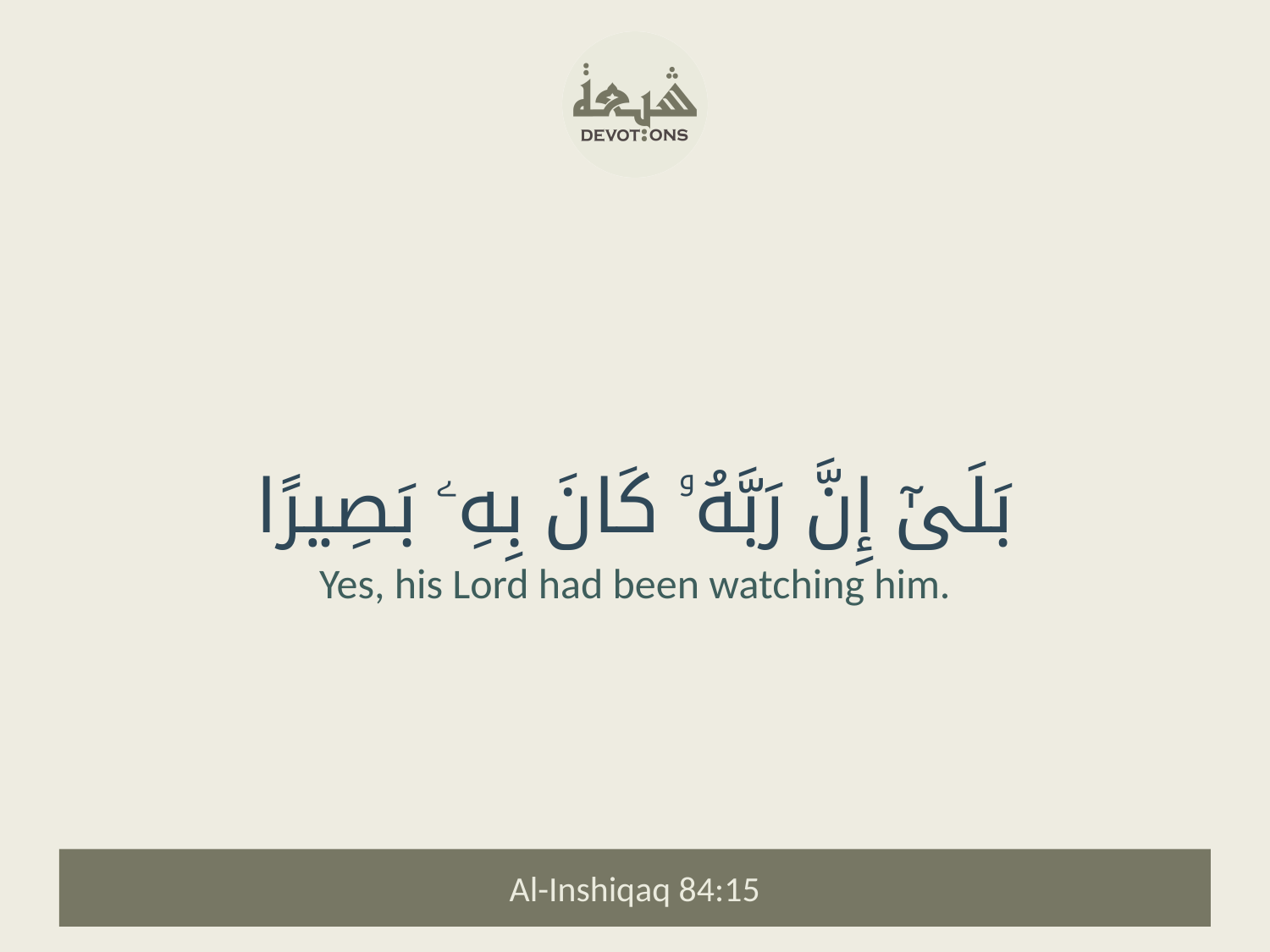

بَلَىٰٓ إِنَّ رَبَّهُۥ كَانَ بِهِۦ بَصِيرًا
Yes, his Lord had been watching him.
Al-Inshiqaq 84:15